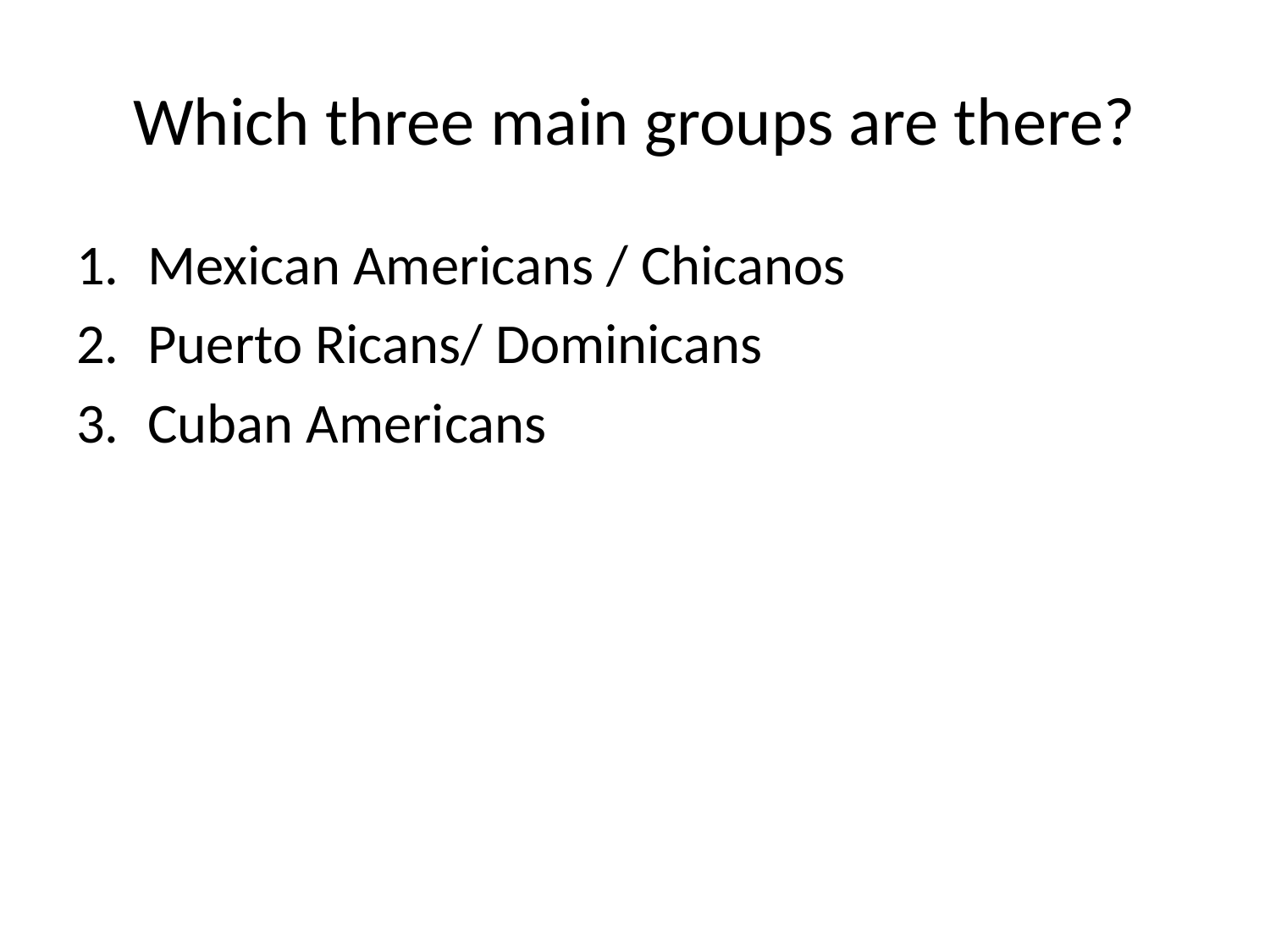

# Which three main groups are there?
Mexican Americans / Chicanos
Puerto Ricans/ Dominicans
Cuban Americans